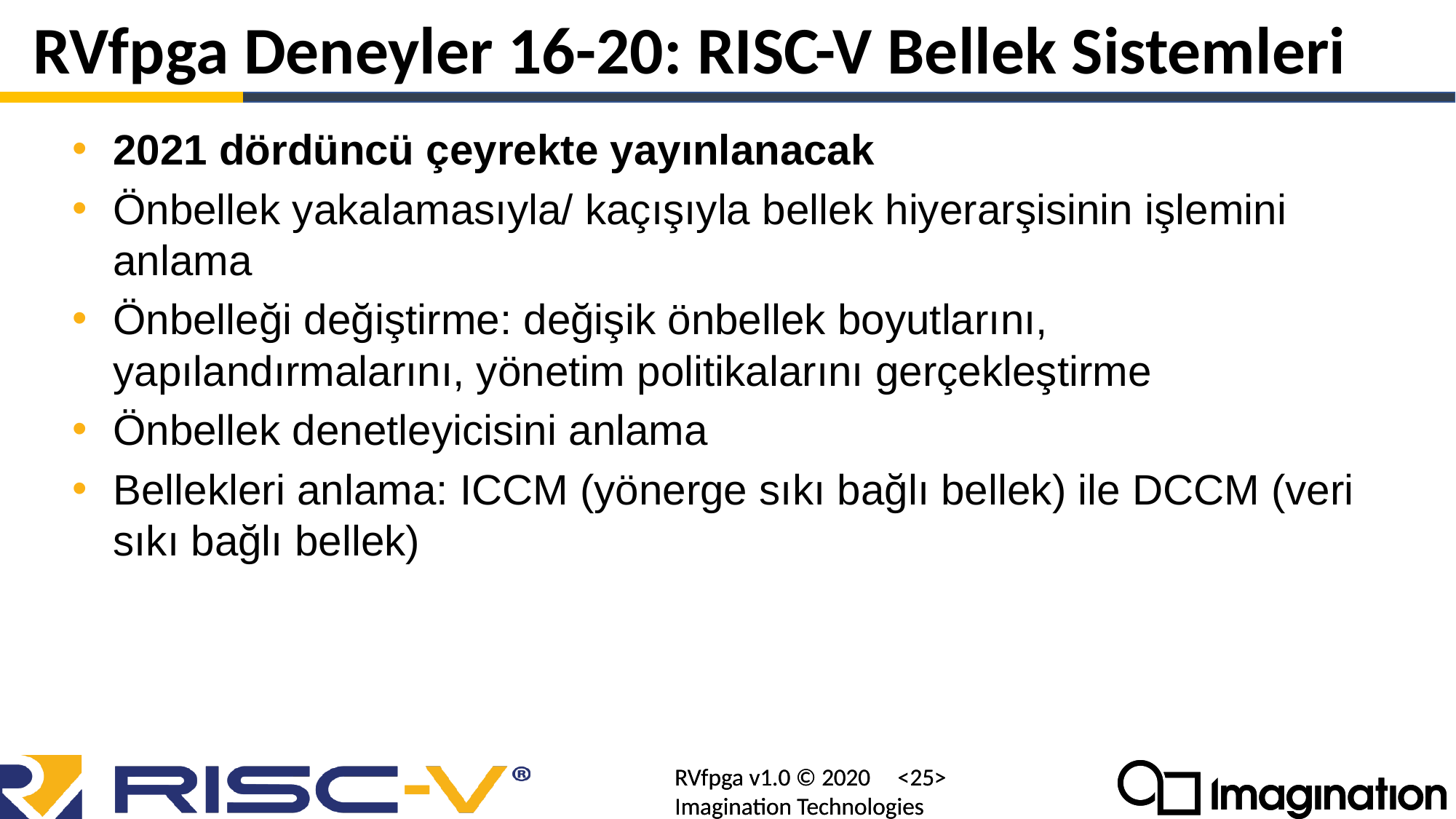

# RVfpga Deneyler 16-20: RISC-V Bellek Sistemleri
2021 dördüncü çeyrekte yayınlanacak
Önbellek yakalamasıyla/ kaçışıyla bellek hiyerarşisinin işlemini anlama
Önbelleği değiştirme: değişik önbellek boyutlarını, yapılandırmalarını, yönetim politikalarını gerçekleştirme
Önbellek denetleyicisini anlama
Bellekleri anlama: ICCM (yönerge sıkı bağlı bellek) ile DCCM (veri sıkı bağlı bellek)